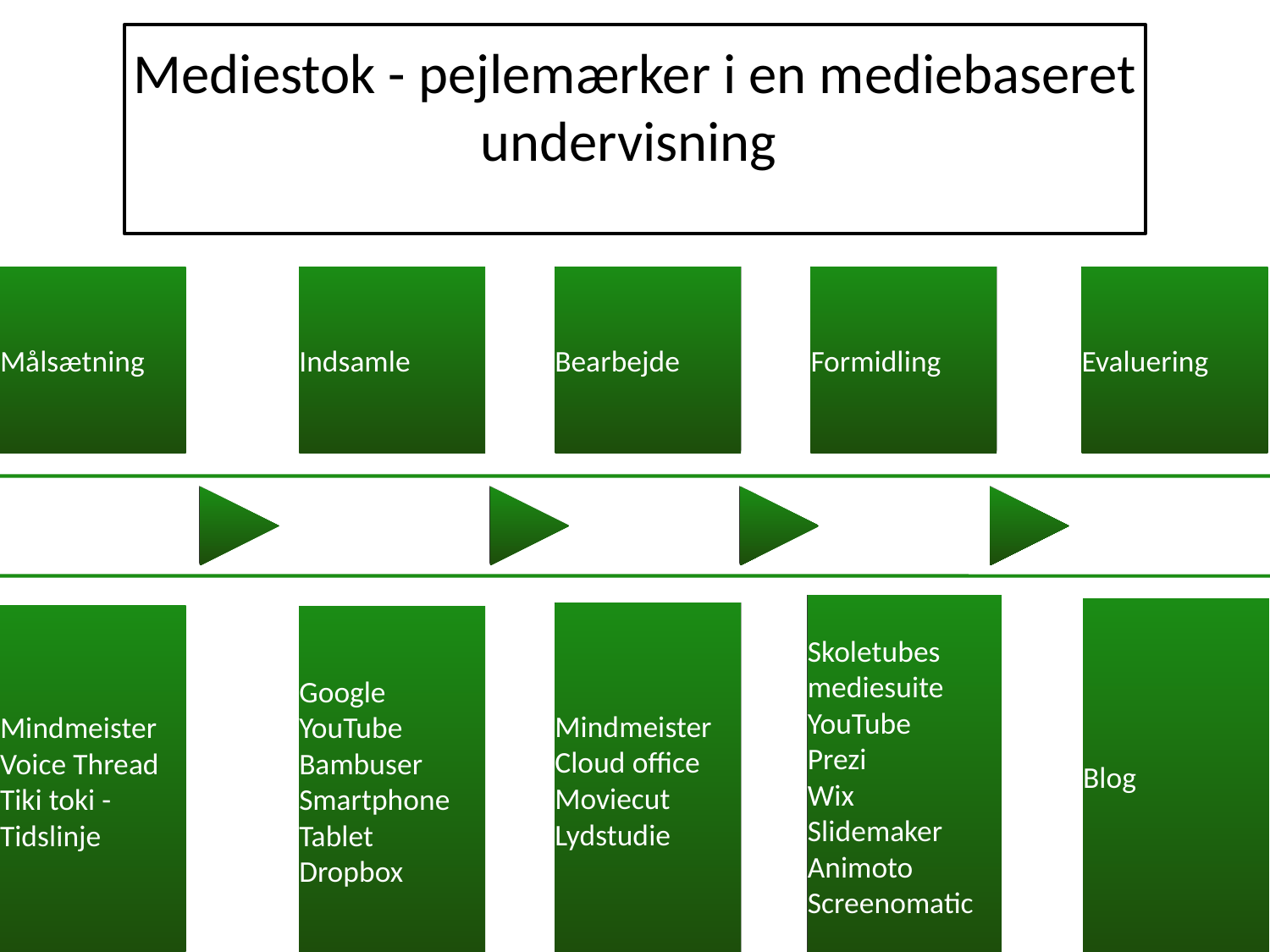

Mediestok - pejlemærker i en mediebaseret undervisning

Målsætning
Indsamle
Bearbejde
Formidling
Evaluering

Skoletubes mediesuite
YouTube
Prezi
Wix
Slidemaker
Animoto
Screenomatic
Blog
Mindmeister
Cloud office
Moviecut
Lydstudie
Mindmeister
Voice Thread
Tiki toki - Tidslinje
Google
YouTube
Bambuser
Smartphone
Tablet
Dropbox